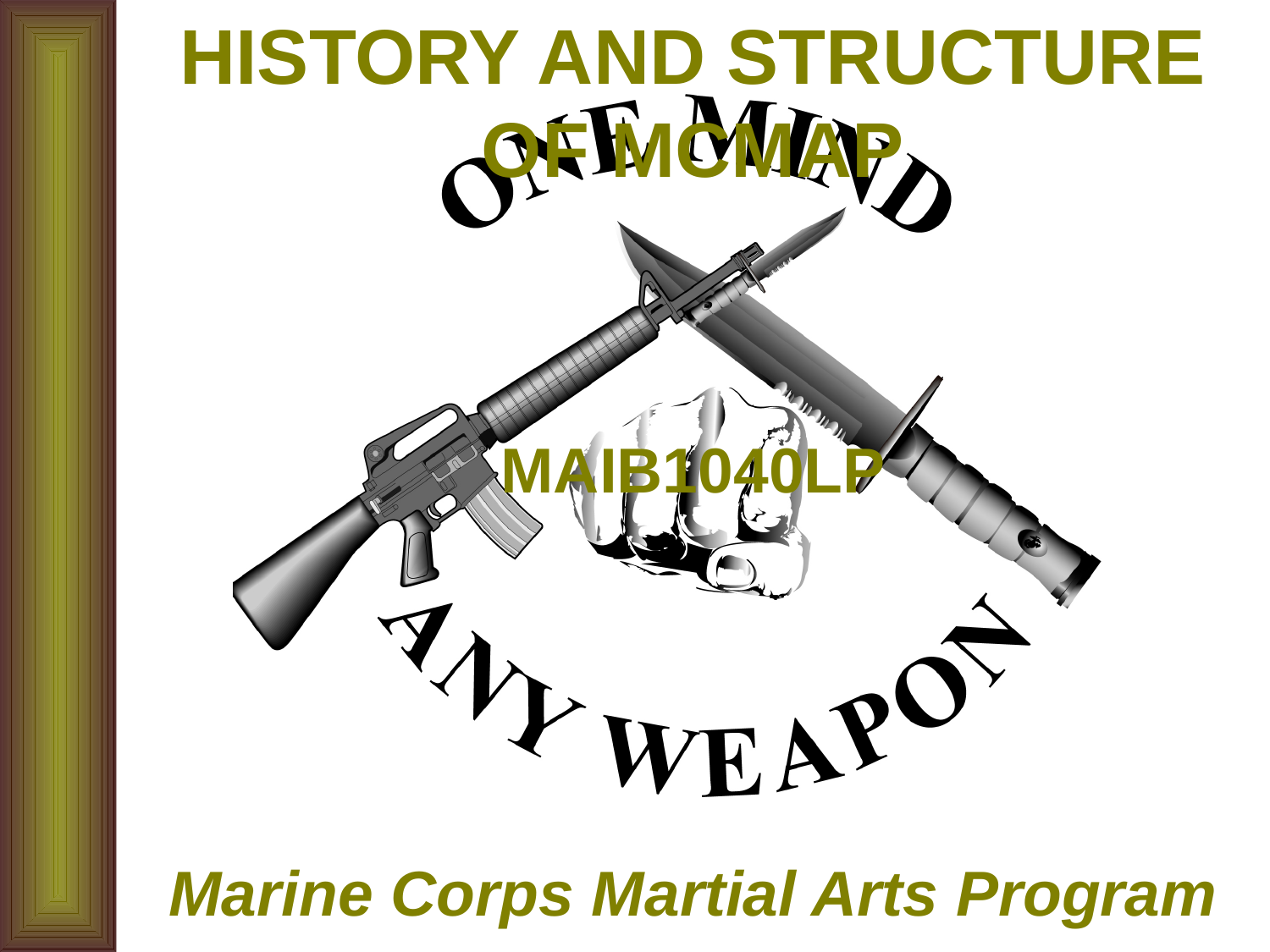

# HISTORY AND STRUCTURE OF MCMAP
MAIB1040LP